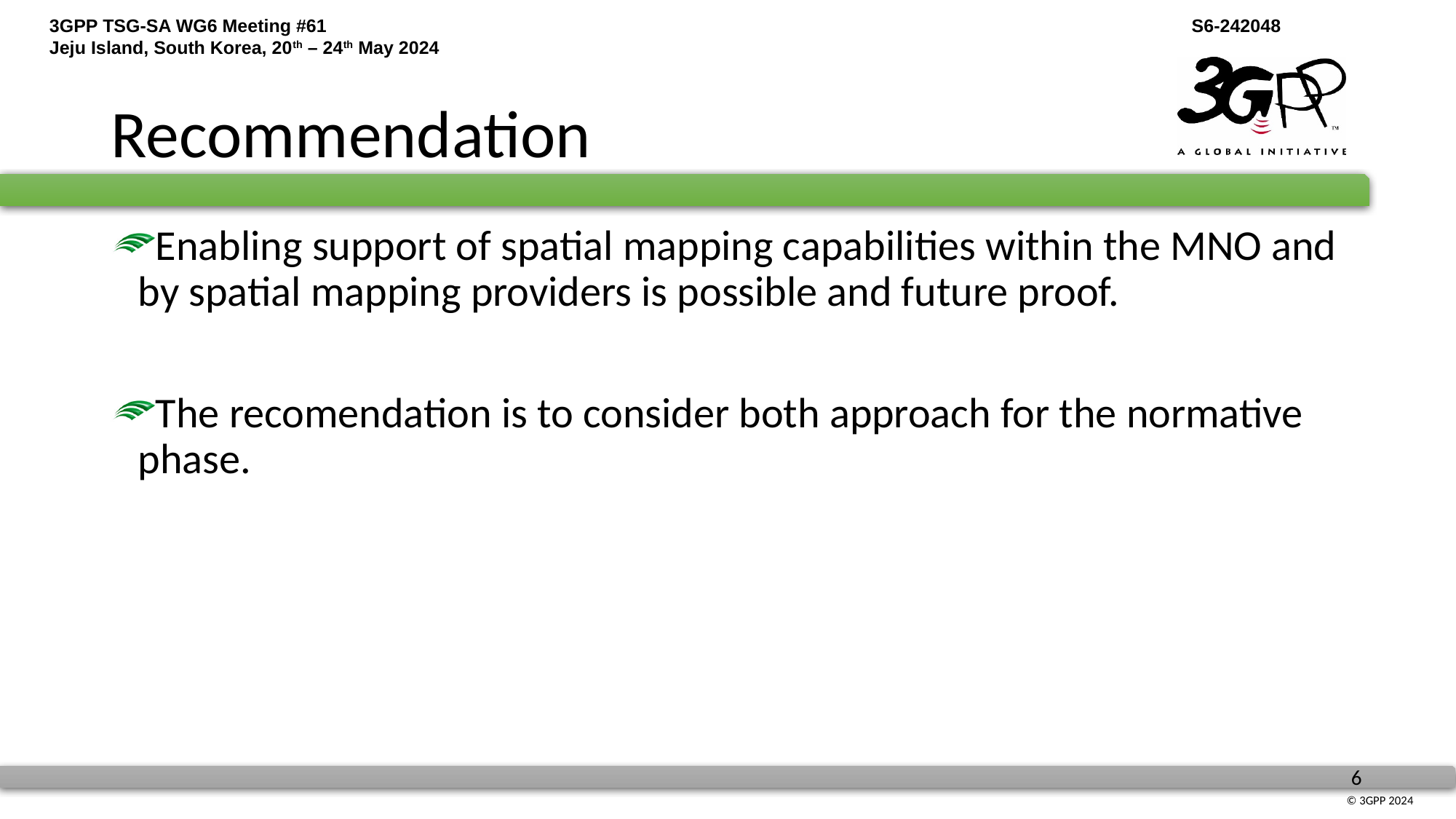

# Recommendation
Enabling support of spatial mapping capabilities within the MNO and by spatial mapping providers is possible and future proof.

The recomendation is to consider both approach for the normative phase.